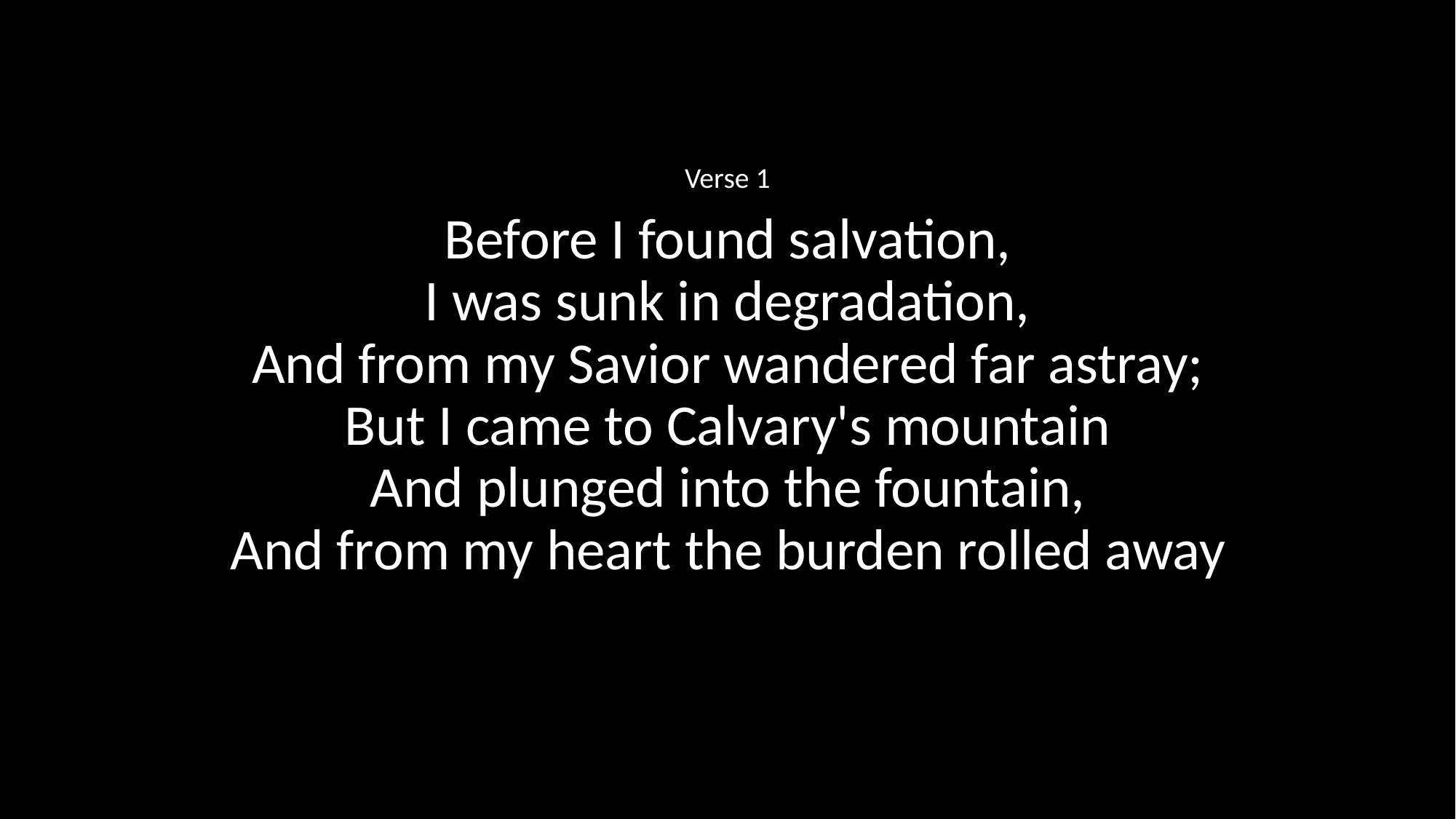

Verse 1
Before I found salvation,
I was sunk in degradation,
And from my Savior wandered far astray;
But I came to Calvary's mountain
And plunged into the fountain,
And from my heart the burden rolled away